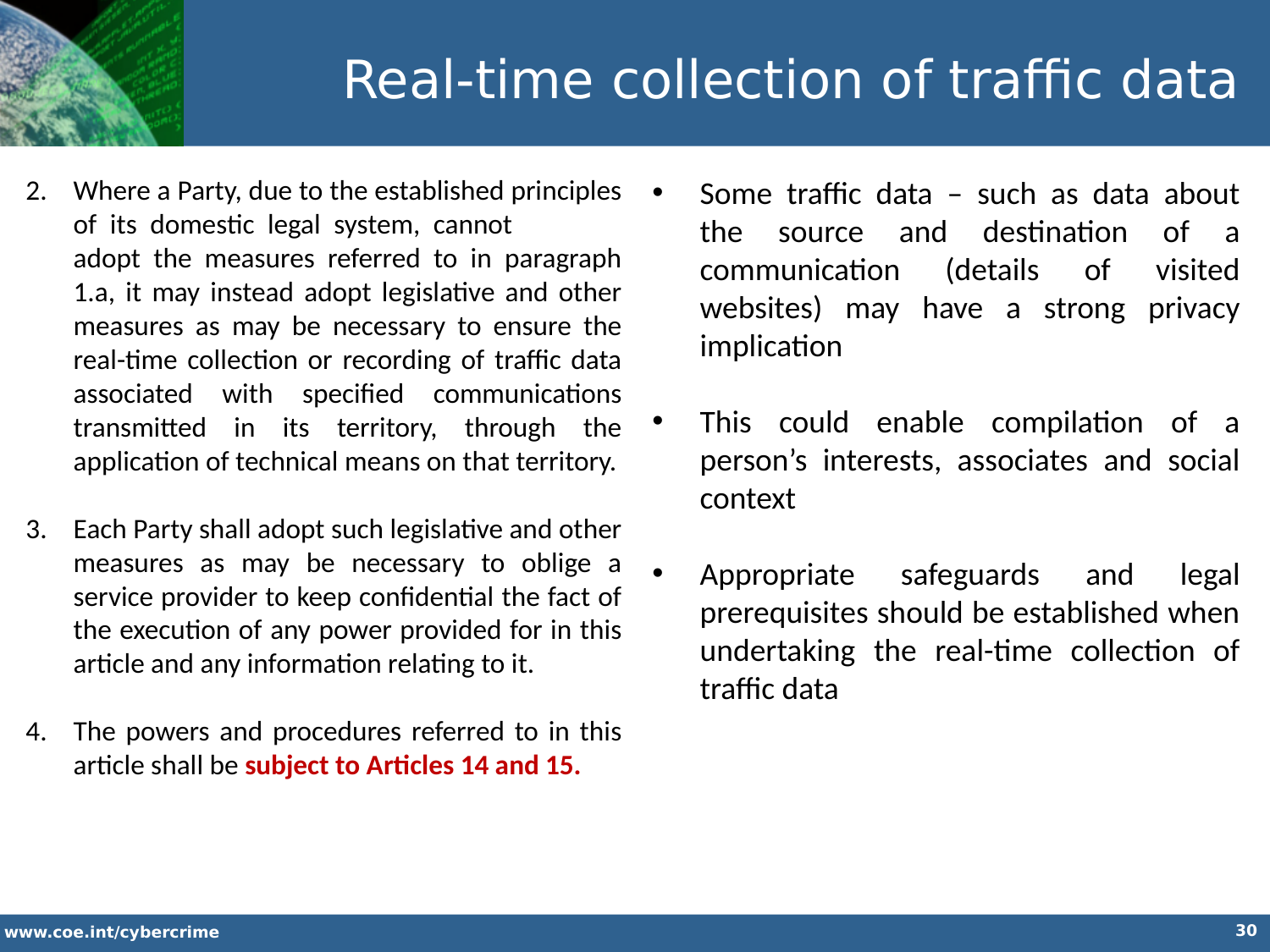

Real-time collection of traffic data
Where a Party, due to the established principles of its domestic legal system, cannot 	adopt the measures referred to in paragraph 1.a, it may instead adopt legislative and other measures as may be necessary to ensure the real-time collection or recording of traffic data associated with specified communications transmitted in its territory, through the application of technical means on that territory.

Each Party shall adopt such legislative and other measures as may be necessary to oblige a service provider to keep confidential the fact of the execution of any power provided for in this article and any information relating to it.

The powers and procedures referred to in this article shall be subject to Articles 14 and 15.
Some traffic data – such as data about the source and destination of a communication (details of visited websites) may have a strong privacy implication

This could enable compilation of a person’s interests, associates and social context

Appropriate safeguards and legal prerequisites should be established when undertaking the real-time collection of traffic data